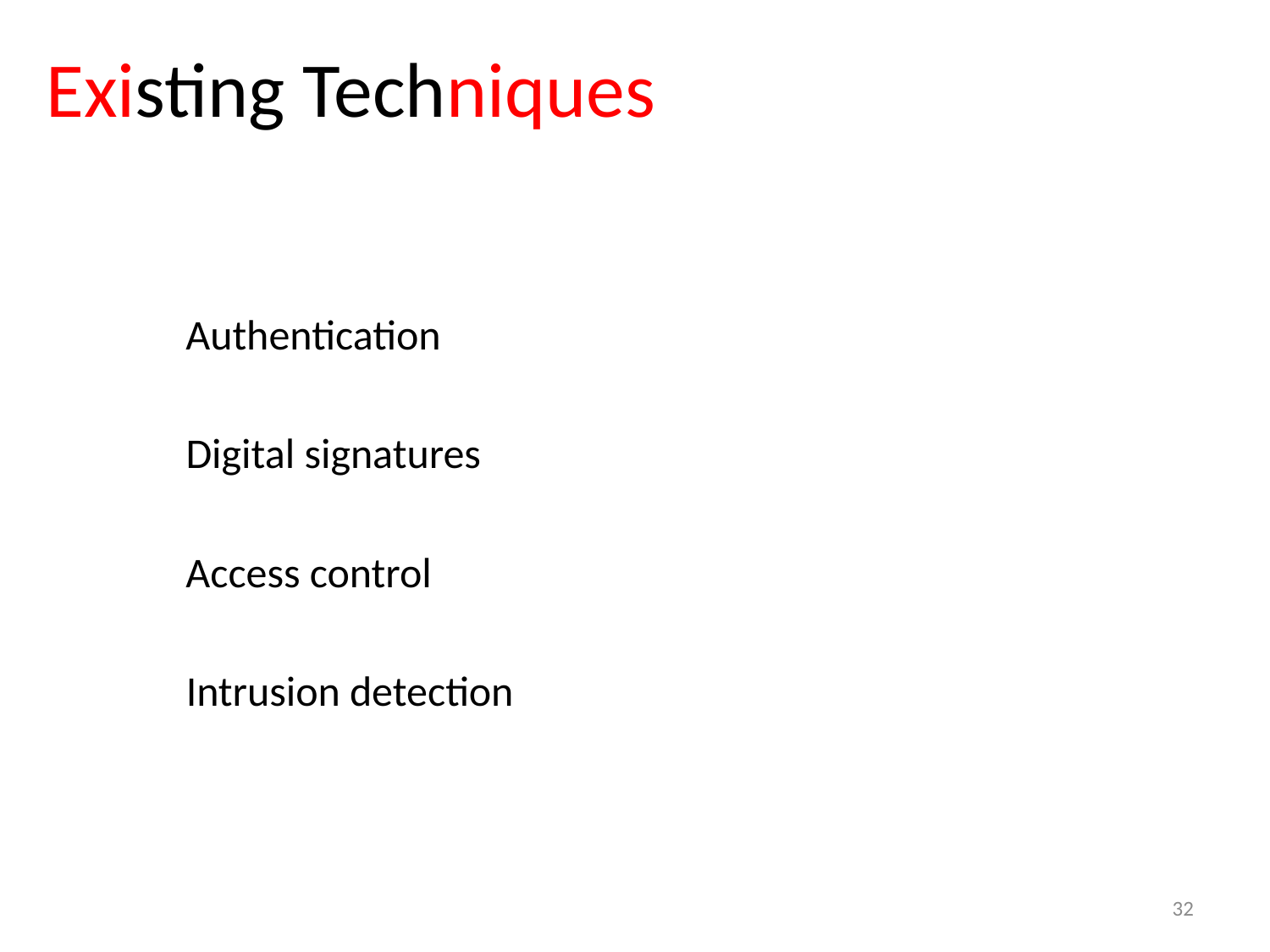

# Existing Techniques
Authentication
Digital signatures
Access control
Intrusion detection
32